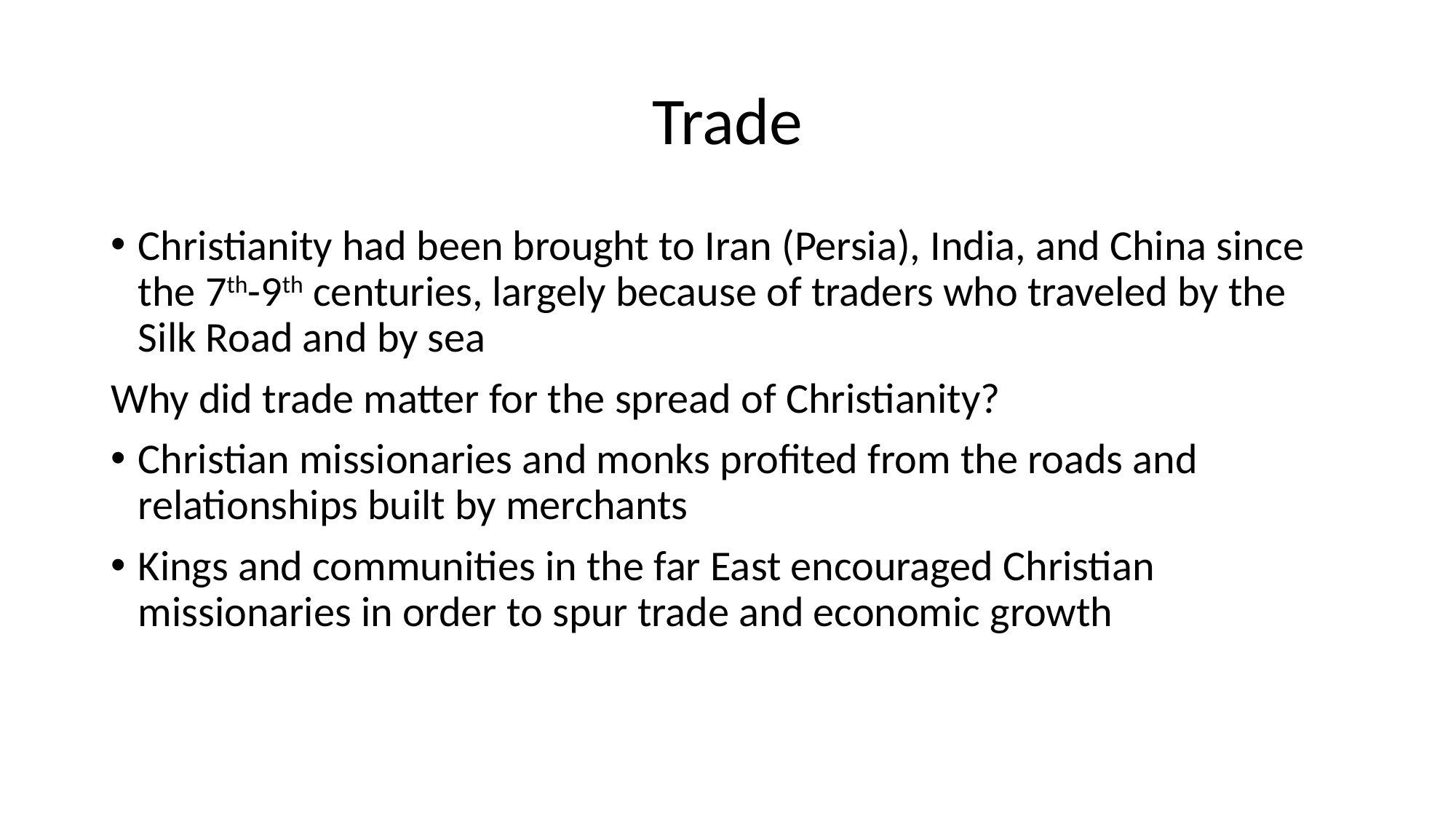

# Trade
Christianity had been brought to Iran (Persia), India, and China since the 7th-9th centuries, largely because of traders who traveled by the Silk Road and by sea
Why did trade matter for the spread of Christianity?
Christian missionaries and monks profited from the roads and relationships built by merchants
Kings and communities in the far East encouraged Christian missionaries in order to spur trade and economic growth